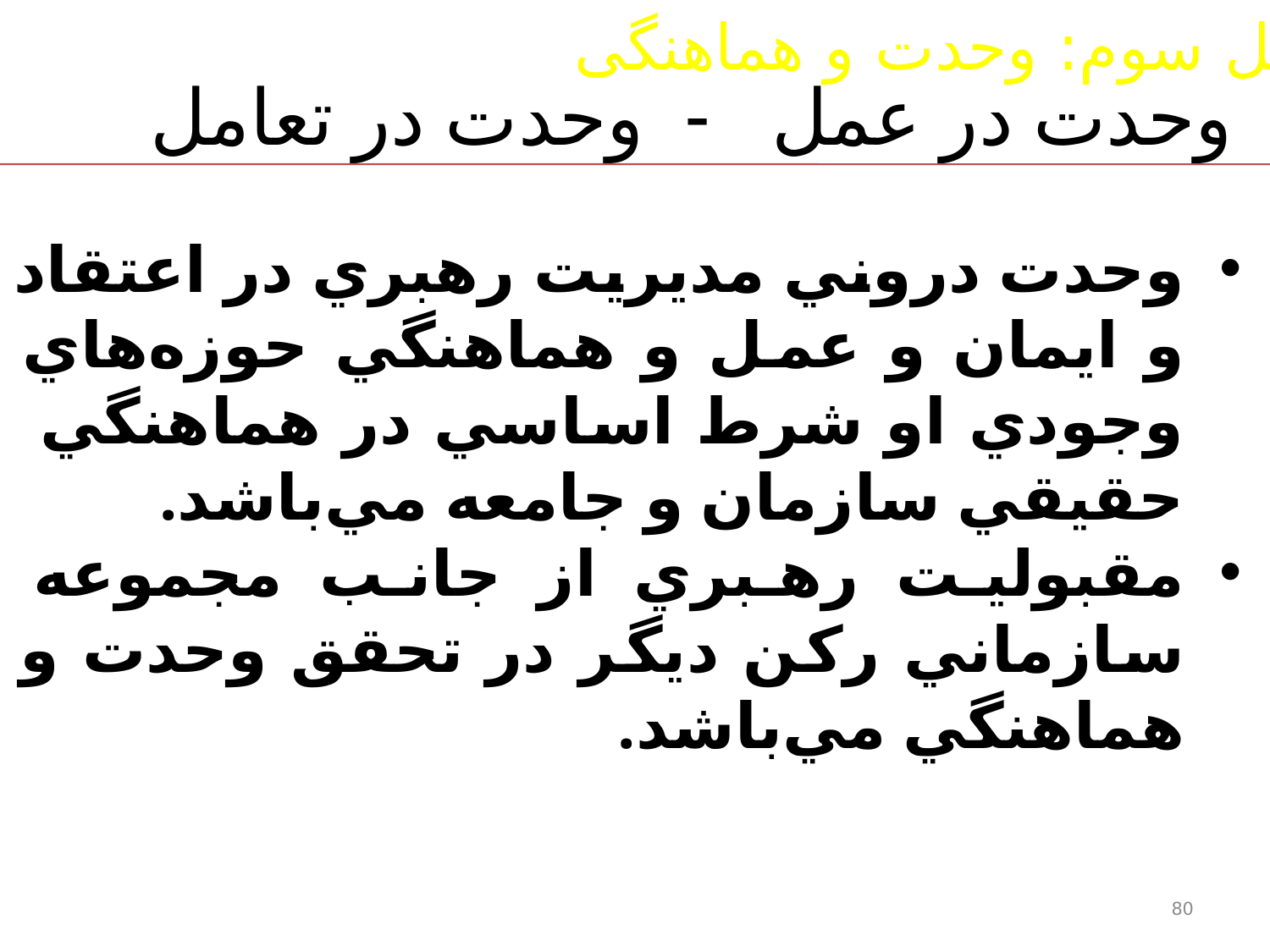

اصل سوم: وحدت و هماهنگی
# وحدت در عمل   -  وحدت در تعامل

وحدت دروني مديريت رهبري در اعتقاد و ايمان و عمل و هماهنگي حوزه‌هاي وجودي او شرط اساسي در هماهنگي  حقيقي سازمان و جامعه مي‌باشد.
مقبوليت رهبري از جانب مجموعه سازماني ركن ديگر در تحقق وحدت و هماهنگي مي‌باشد.
80